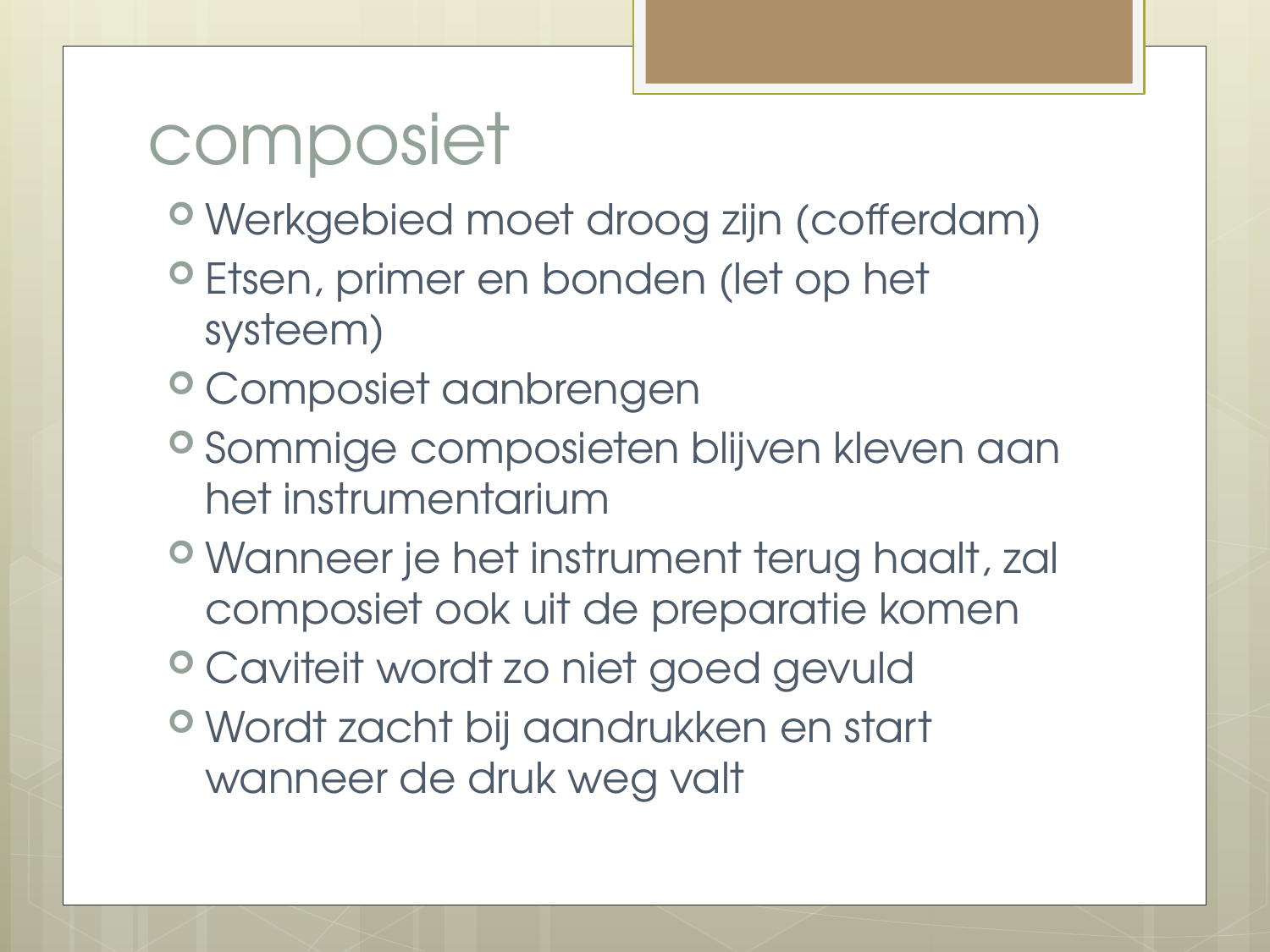

# composiet
Werkgebied moet droog zijn (cofferdam)
Etsen, primer en bonden (let op het systeem)
Composiet aanbrengen
Sommige composieten blijven kleven aan het instrumentarium
Wanneer je het instrument terug haalt, zal composiet ook uit de preparatie komen
Caviteit wordt zo niet goed gevuld
Wordt zacht bij aandrukken en start wanneer de druk weg valt